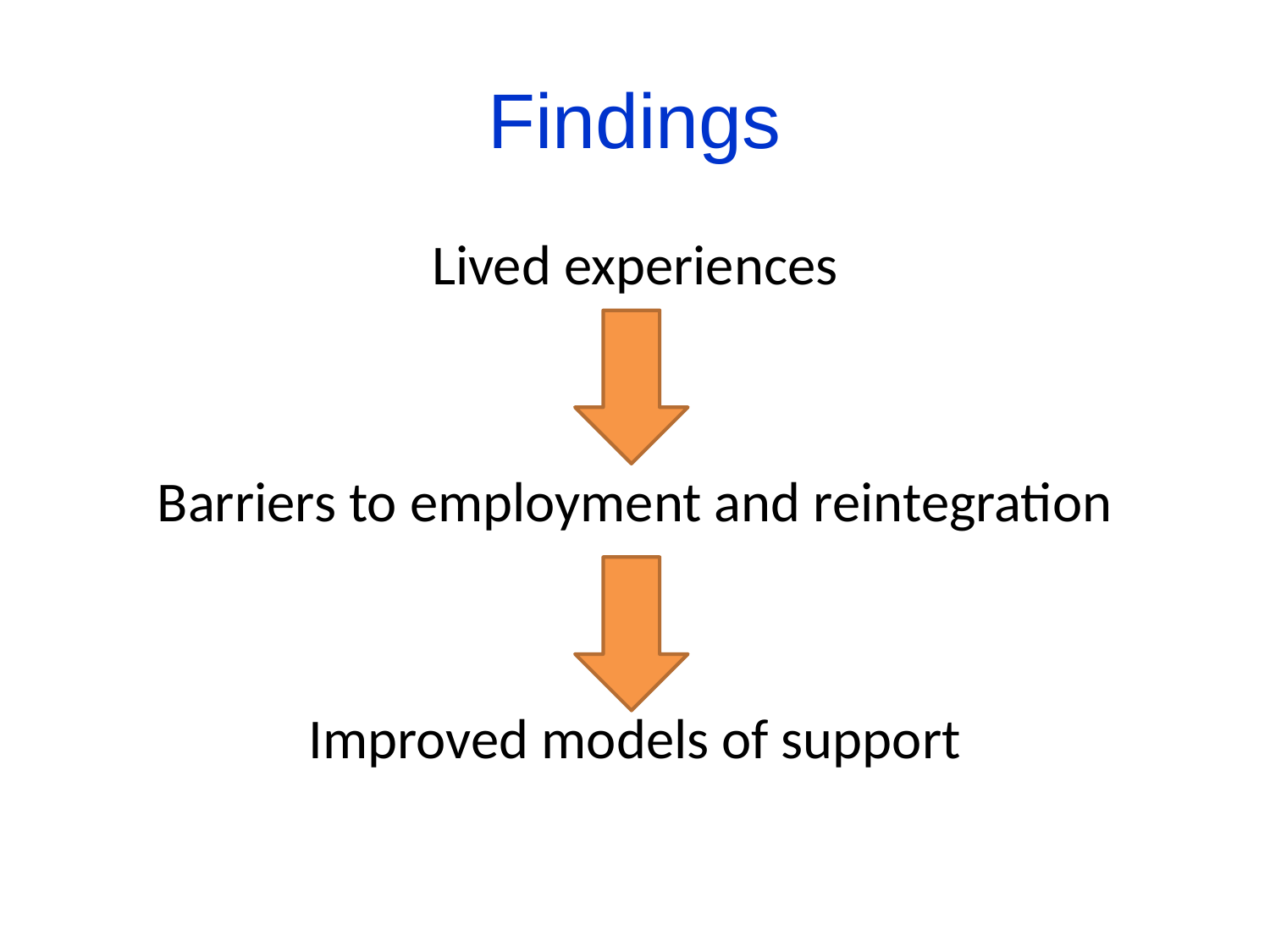

# Findings
Lived experiences

Barriers to employment and reintegration

Improved models of support